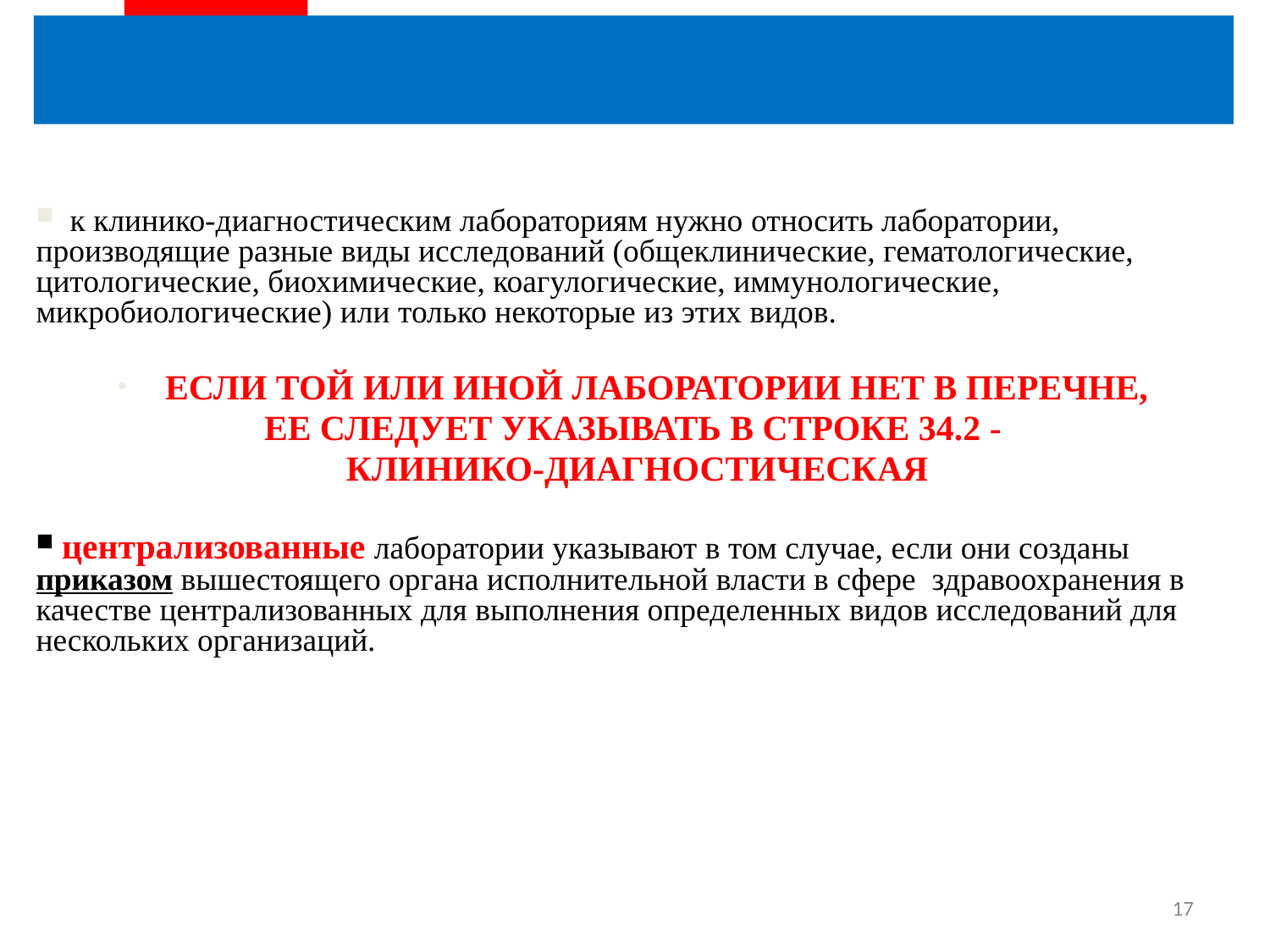

к клинико-диагностическим лабораториям нужно относить лаборатории, производящие разные виды исследований (общеклинические, гематологические, цитологические, биохимические, коагулогические, иммунологические, микробиологические) или только некоторые из этих видов.

ЕСЛИ ТОЙ ИЛИ ИНОЙ ЛАБОРАТОРИИ НЕТ В ПЕРЕЧНЕ,
ЕЕ СЛЕДУЕТ УКАЗЫВАТЬ В СТРОКЕ 34.2 -
КЛИНИКО-ДИАГНОСТИЧЕСКАЯ

 централизованные лаборатории указывают в том случае, если они созданы приказом вышестоящего органа исполнительной власти в сфере  здравоохранения в качестве централизованных для выполнения определенных видов исследований для нескольких организаций.
17